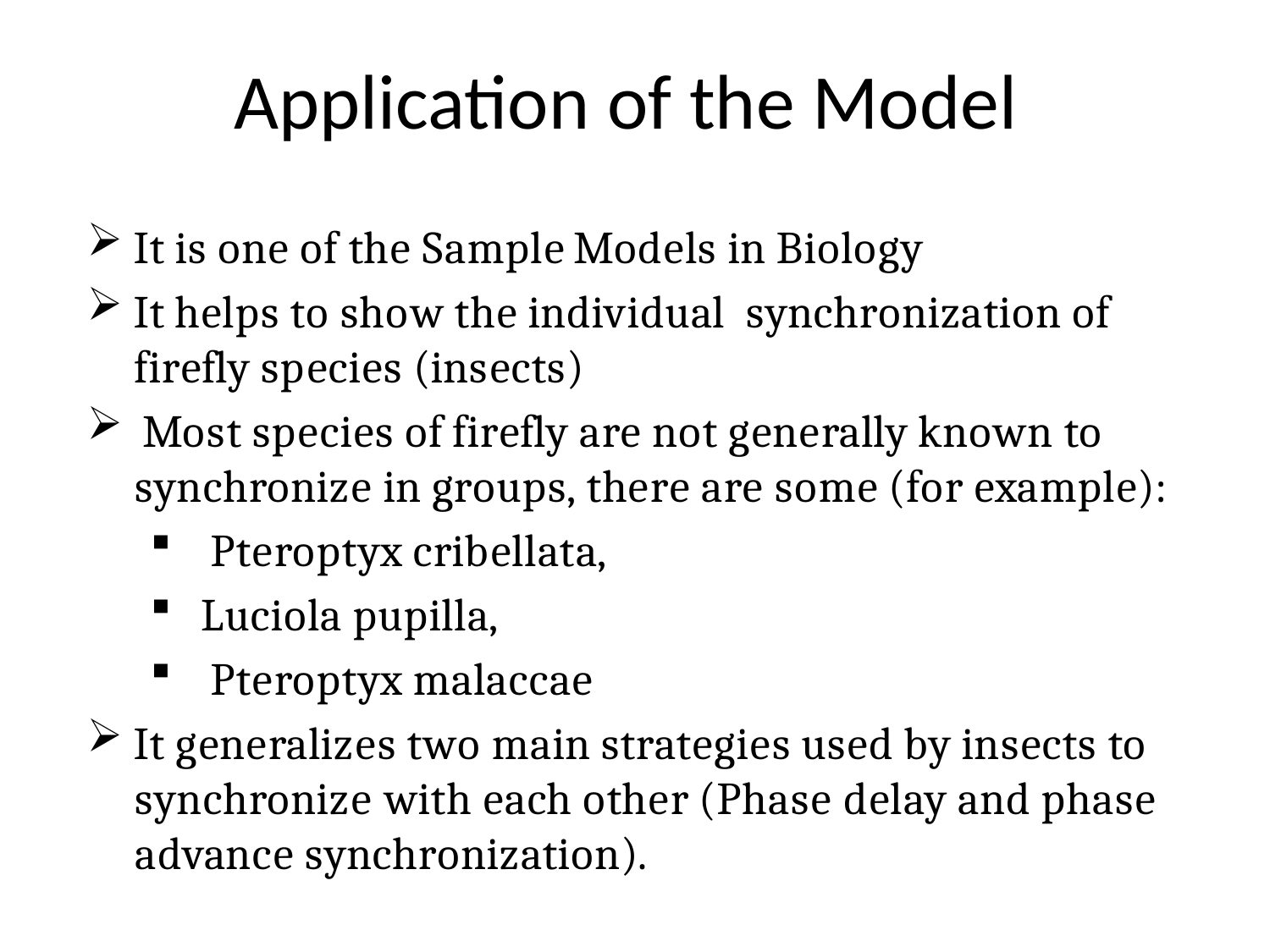

# Application of the Model
It is one of the Sample Models in Biology
It helps to show the individual  synchronization of firefly species (insects)
 Most species of firefly are not generally known to synchronize in groups, there are some (for example):
  Pteroptyx cribellata,
 Luciola pupilla,
  Pteroptyx malaccae
It generalizes two main strategies used by insects to synchronize with each other (Phase delay and phase advance synchronization).